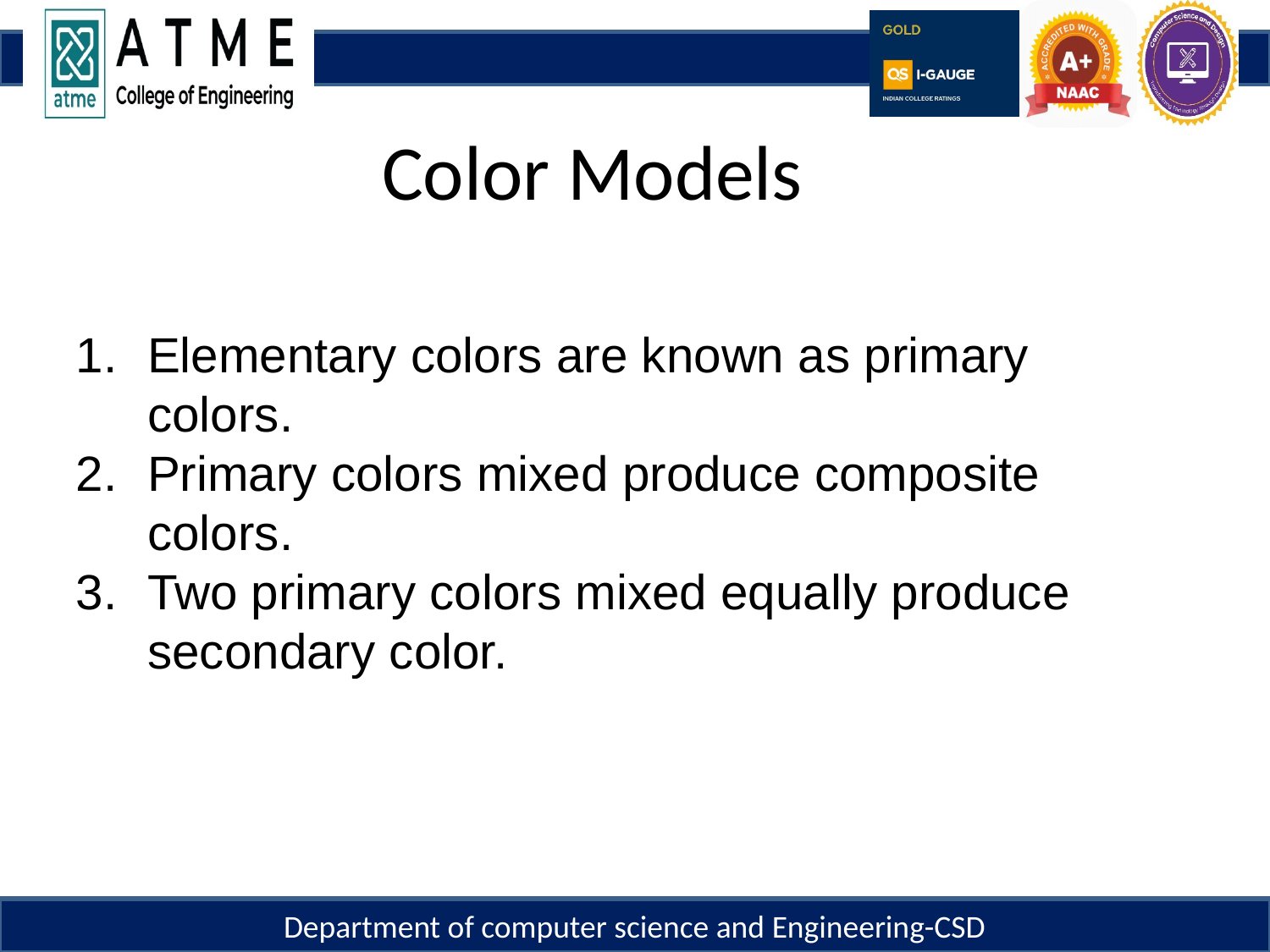

# Color Models
Elementary colors are known as primary colors.
Primary colors mixed produce composite colors.
Two primary colors mixed equally produce secondary color.
Department of computer science and Engineering-CSD